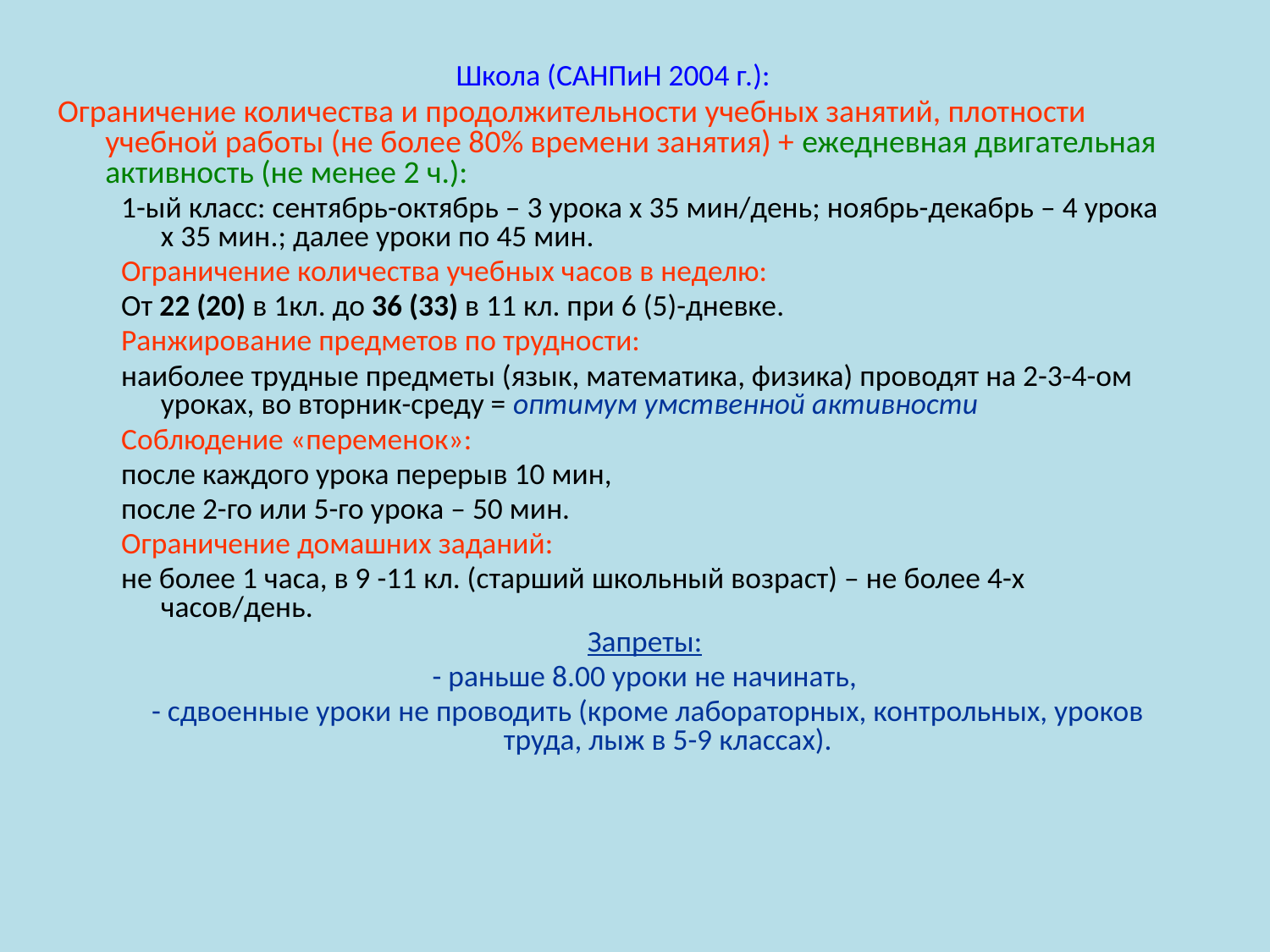

Школа (САНПиН 2004 г.):
Ограничение количества и продолжительности учебных занятий, плотности учебной работы (не более 80% времени занятия) + ежедневная двигательная активность (не менее 2 ч.):
1-ый класс: сентябрь-октябрь – 3 урока х 35 мин/день; ноябрь-декабрь – 4 урока х 35 мин.; далее уроки по 45 мин.
Ограничение количества учебных часов в неделю:
От 22 (20) в 1кл. до 36 (33) в 11 кл. при 6 (5)-дневке.
Ранжирование предметов по трудности:
наиболее трудные предметы (язык, математика, физика) проводят на 2-3-4-ом уроках, во вторник-среду = оптимум умственной активности
Соблюдение «переменок»:
после каждого урока перерыв 10 мин,
после 2-го или 5-го урока – 50 мин.
Ограничение домашних заданий:
не более 1 часа, в 9 -11 кл. (старший школьный возраст) – не более 4-х часов/день.
Запреты:
- раньше 8.00 уроки не начинать,
- сдвоенные уроки не проводить (кроме лабораторных, контрольных, уроков труда, лыж в 5-9 классах).